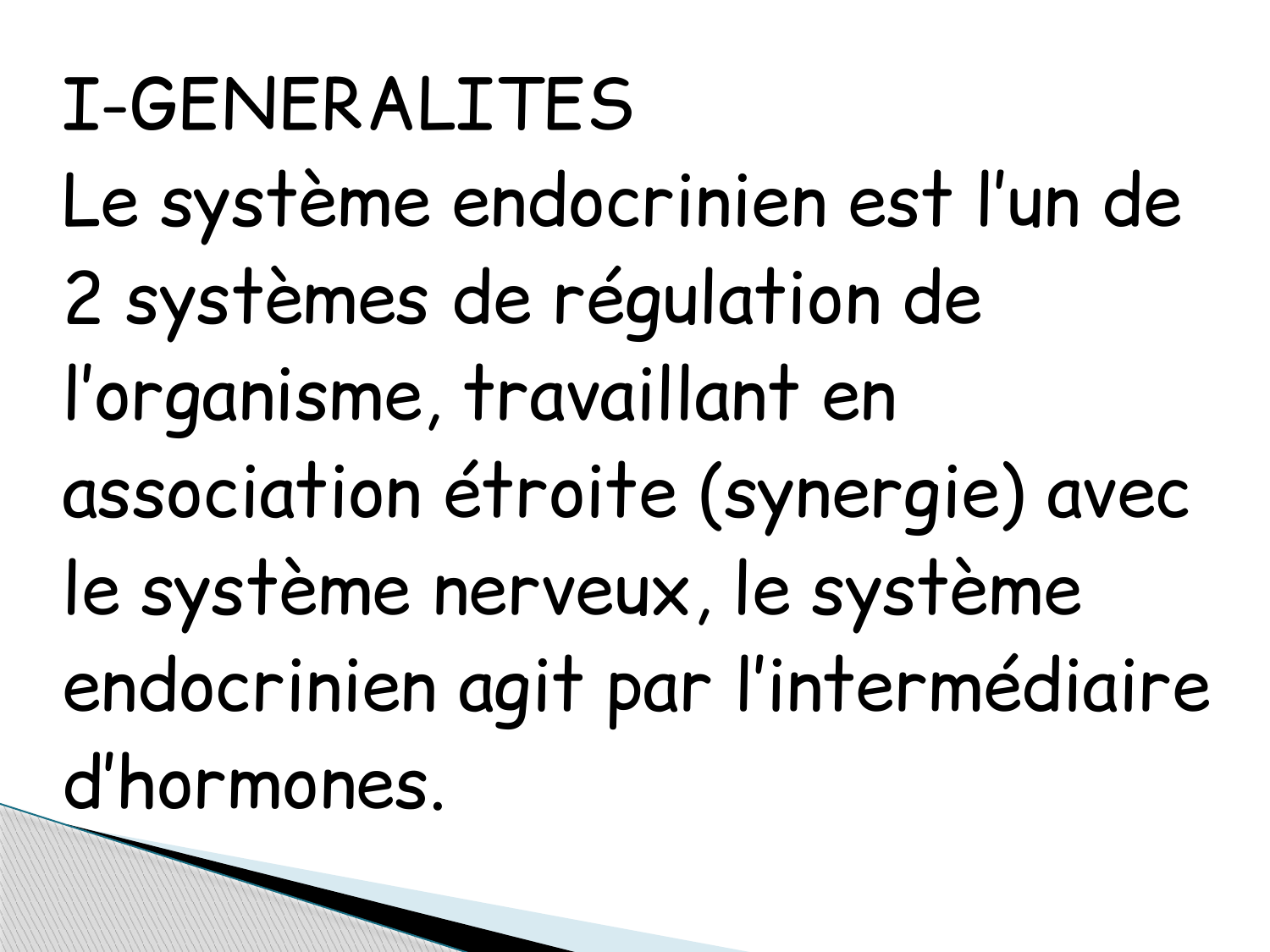

I-GENERALITES
Le système endocrinien est l’un de 2 systèmes de régulation de l’organisme, travaillant en association étroite (synergie) avec le système nerveux, le système endocrinien agit par l’intermédiaire d’hormones.